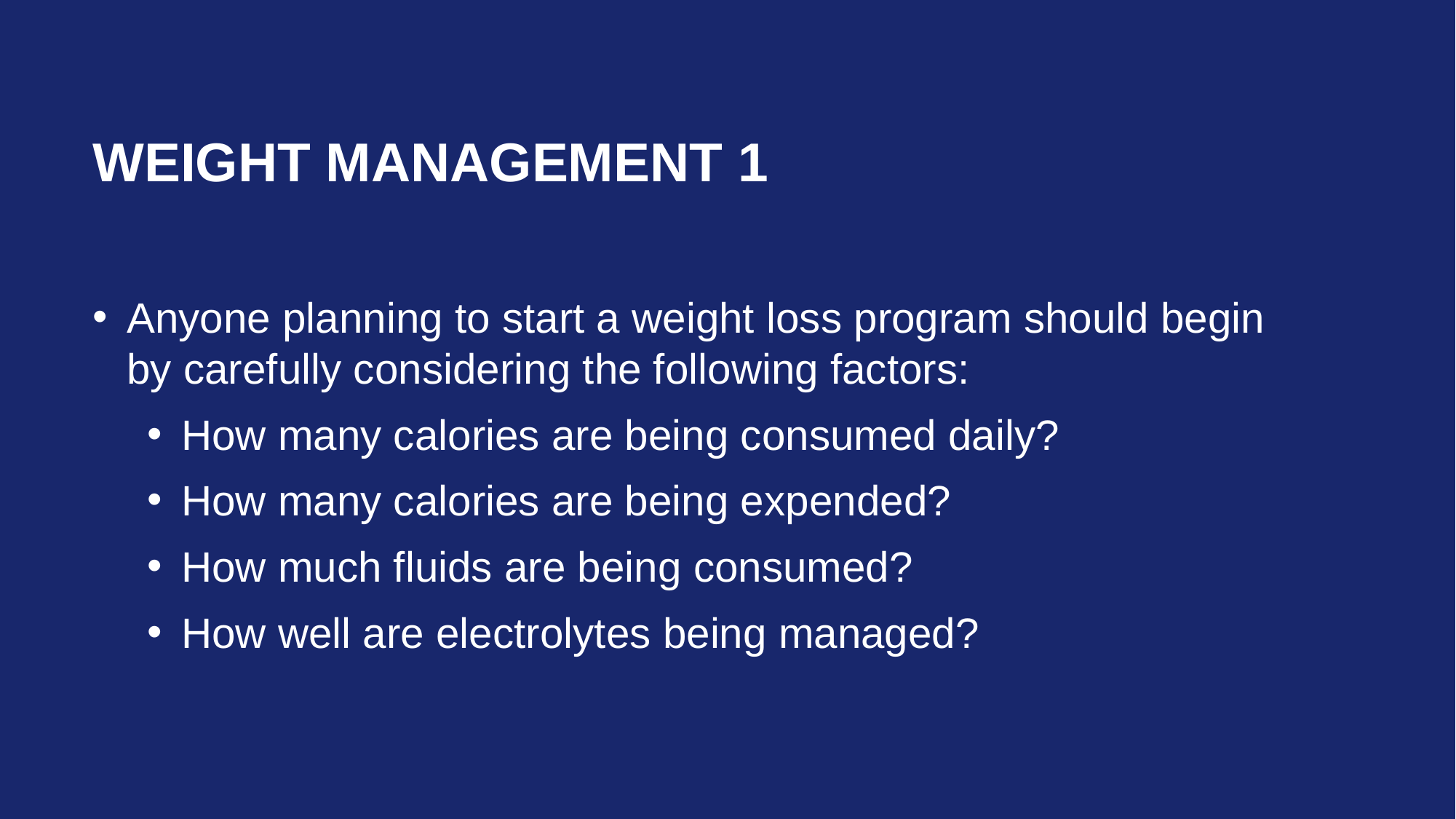

# Weight Management 1
Anyone planning to start a weight loss program should begin by carefully considering the following factors:
How many calories are being consumed daily?
How many calories are being expended?
How much fluids are being consumed?
How well are electrolytes being managed?